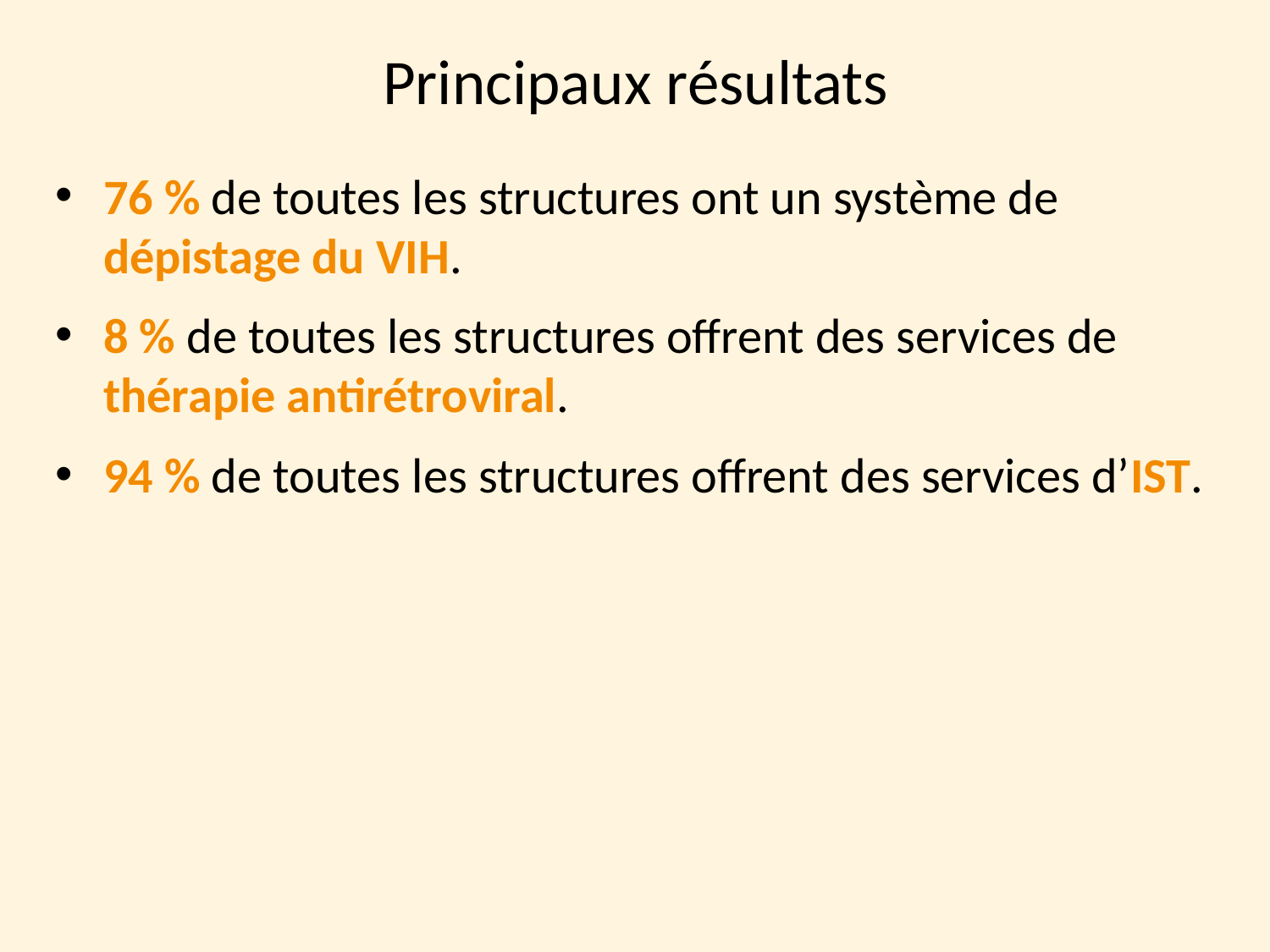

Principaux résultats
76 % de toutes les structures ont un système de dépistage du VIH.
8 % de toutes les structures offrent des services de thérapie antirétroviral.
94 % de toutes les structures offrent des services d’IST.